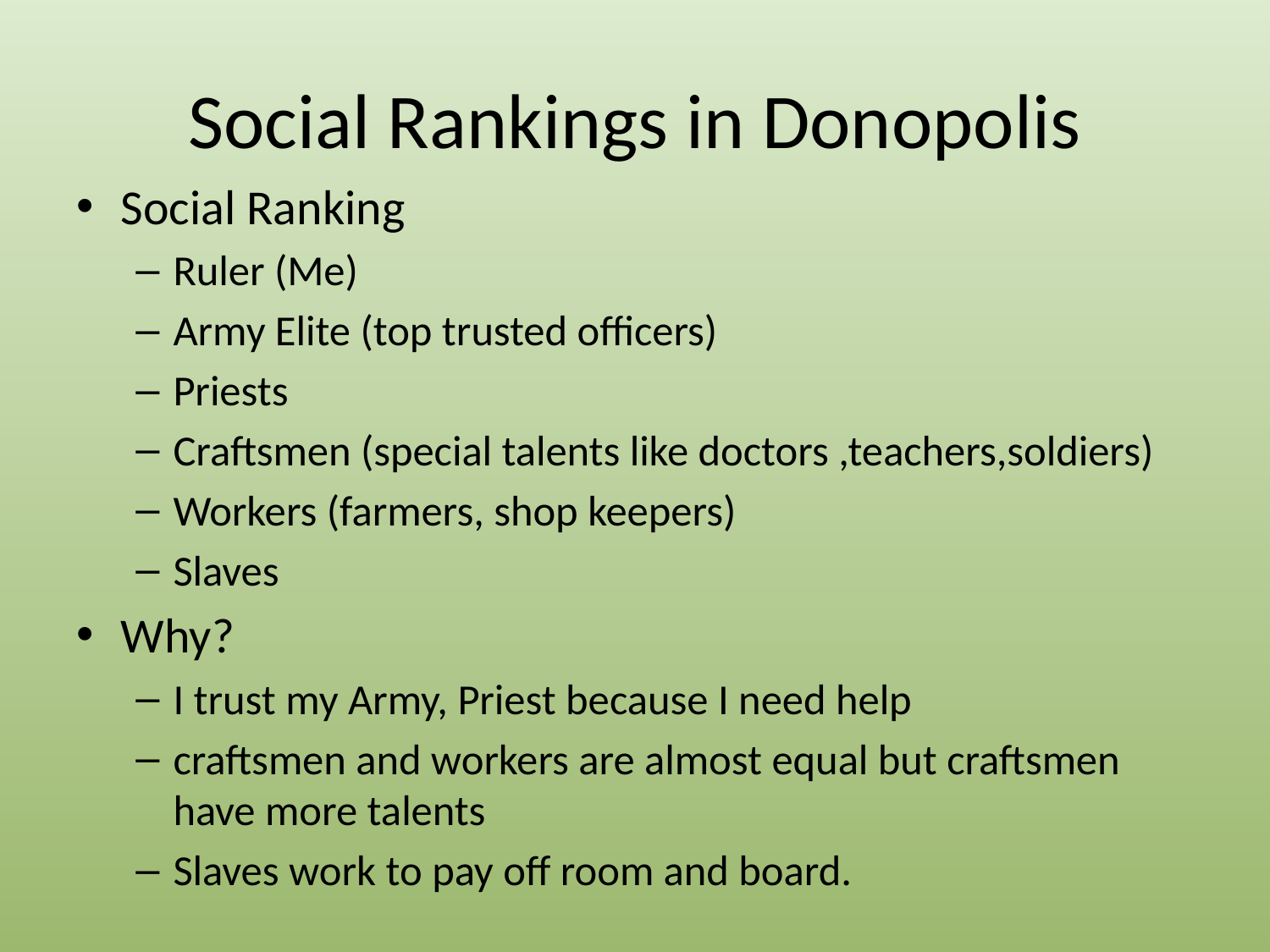

# Social Rankings in Donopolis
Social Ranking
Ruler (Me)
Army Elite (top trusted officers)
Priests
Craftsmen (special talents like doctors ,teachers,soldiers)
Workers (farmers, shop keepers)
Slaves
Why?
I trust my Army, Priest because I need help
craftsmen and workers are almost equal but craftsmen have more talents
Slaves work to pay off room and board.